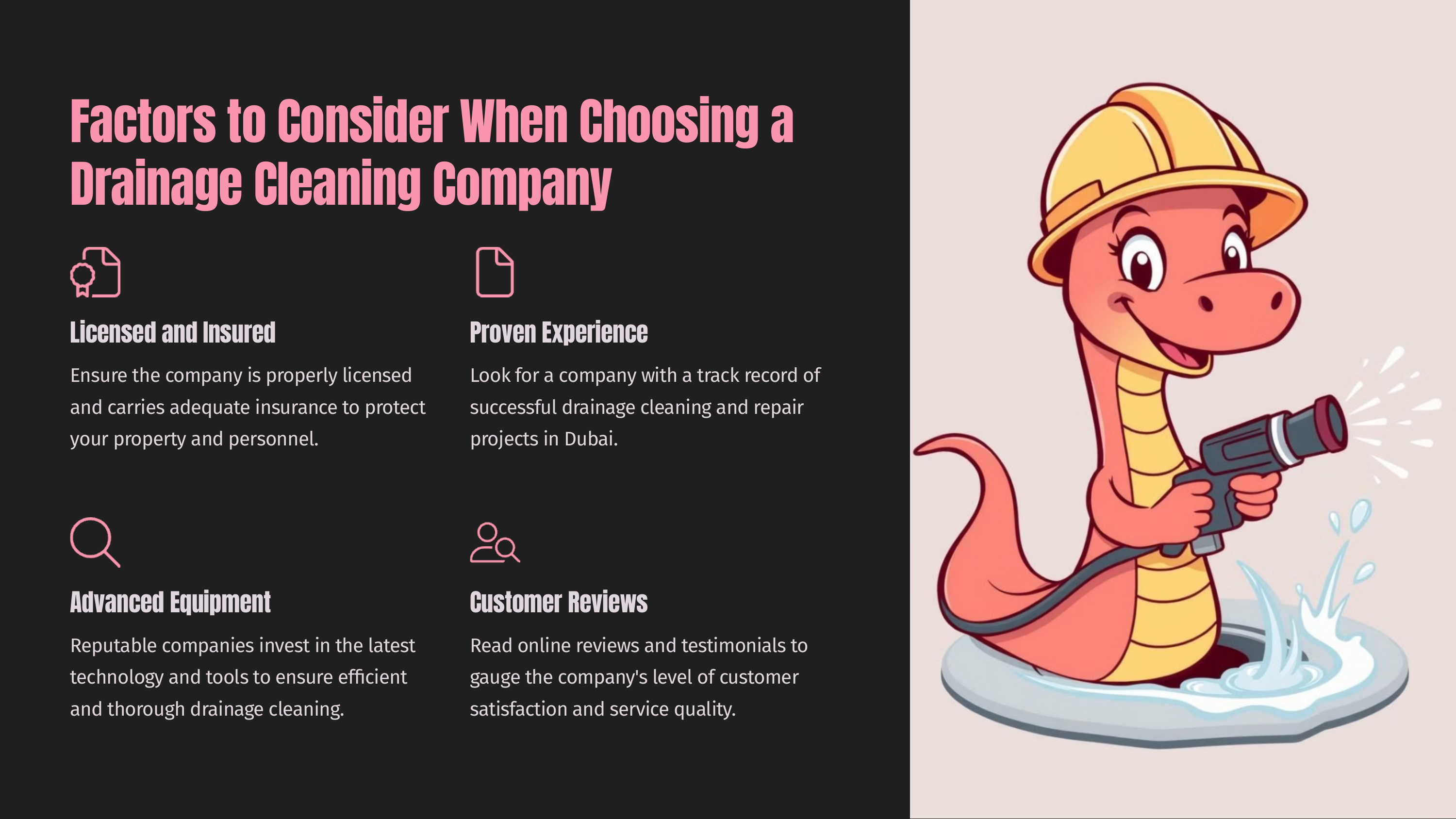

Factors to Consider When Choosing a Drainage Cleaning Company

Licensed and Insured
Proven Experience
Ensure the company is properly licensed and carries adequate insurance to protect your property and personnel.
Look for a company with a track record of successful drainage cleaning and repair projects in Dubai.

Advanced Equipment
Customer Reviews
Reputable companies invest in the latest technology and tools to ensure efficient and thorough drainage cleaning.
Read online reviews and testimonials to gauge the company's level of customer satisfaction and service quality.